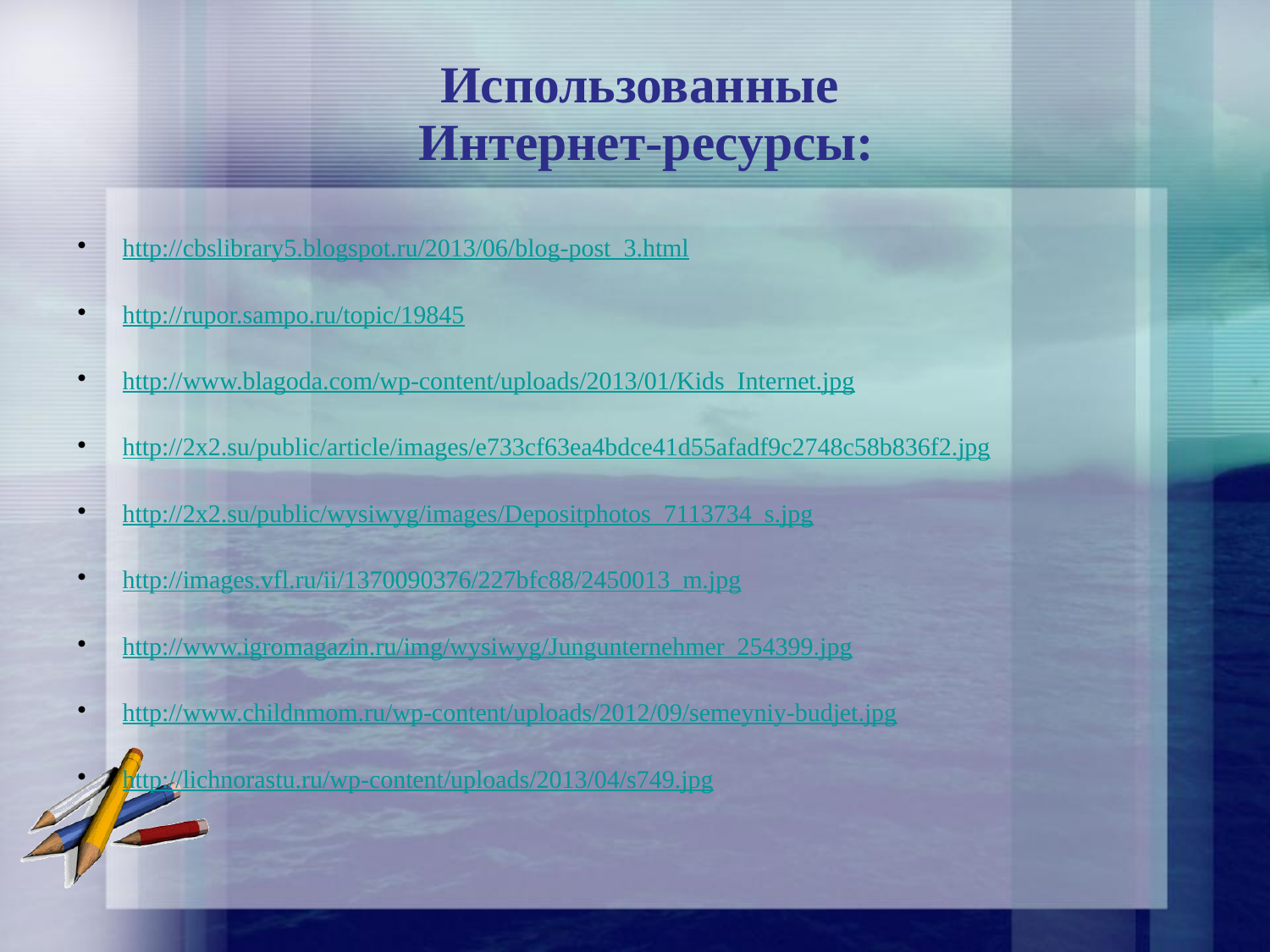

# Использованные Интернет-ресурсы:
http://cbslibrary5.blogspot.ru/2013/06/blog-post_3.html

http://rupor.sampo.ru/topic/19845

http://www.blagoda.com/wp-content/uploads/2013/01/Kids_Internet.jpg

http://2x2.su/public/article/images/e733cf63ea4bdce41d55afadf9c2748c58b836f2.jpg

http://2x2.su/public/wysiwyg/images/Depositphotos_7113734_s.jpg

http://images.vfl.ru/ii/1370090376/227bfc88/2450013_m.jpg

http://www.igromagazin.ru/img/wysiwyg/Jungunternehmer_254399.jpg

http://www.childnmom.ru/wp-content/uploads/2012/09/semeyniy-budjet.jpg

http://lichnorastu.ru/wp-content/uploads/2013/04/s749.jpg